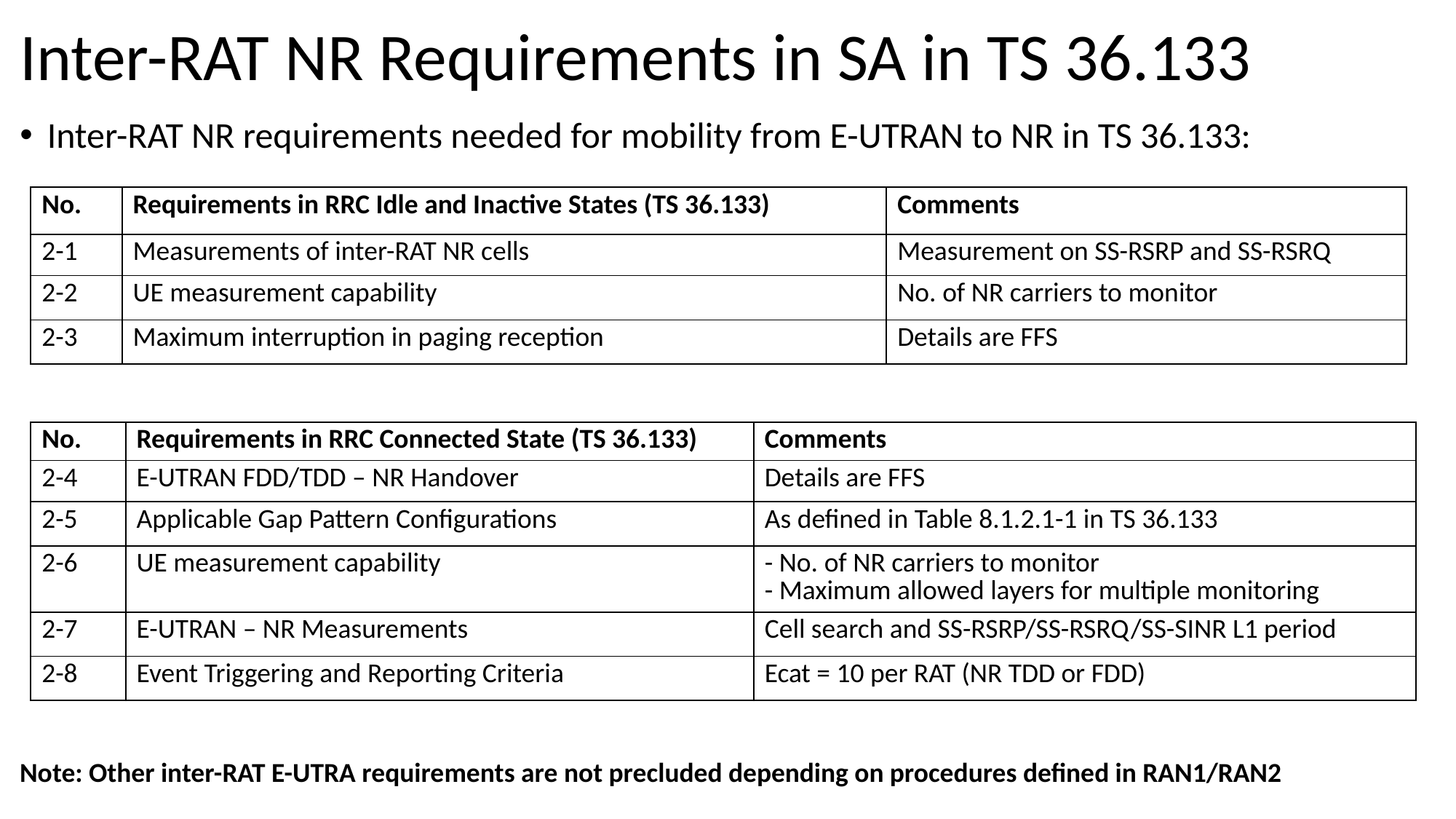

# Inter-RAT NR Requirements in SA in TS 36.133
Inter-RAT NR requirements needed for mobility from E-UTRAN to NR in TS 36.133:
| No. | Requirements in RRC Idle and Inactive States (TS 36.133) | Comments |
| --- | --- | --- |
| 2-1 | Measurements of inter-RAT NR cells | Measurement on SS-RSRP and SS-RSRQ |
| 2-2 | UE measurement capability | No. of NR carriers to monitor |
| 2-3 | Maximum interruption in paging reception | Details are FFS |
| No. | Requirements in RRC Connected State (TS 36.133) | Comments |
| --- | --- | --- |
| 2-4 | E-UTRAN FDD/TDD – NR Handover | Details are FFS |
| 2-5 | Applicable Gap Pattern Configurations | As defined in Table 8.1.2.1-1 in TS 36.133 |
| 2-6 | UE measurement capability | - No. of NR carriers to monitor - Maximum allowed layers for multiple monitoring |
| 2-7 | E-UTRAN – NR Measurements | Cell search and SS-RSRP/SS-RSRQ/SS-SINR L1 period |
| 2-8 | Event Triggering and Reporting Criteria | Ecat = 10 per RAT (NR TDD or FDD) |
Note: Other inter-RAT E-UTRA requirements are not precluded depending on procedures defined in RAN1/RAN2